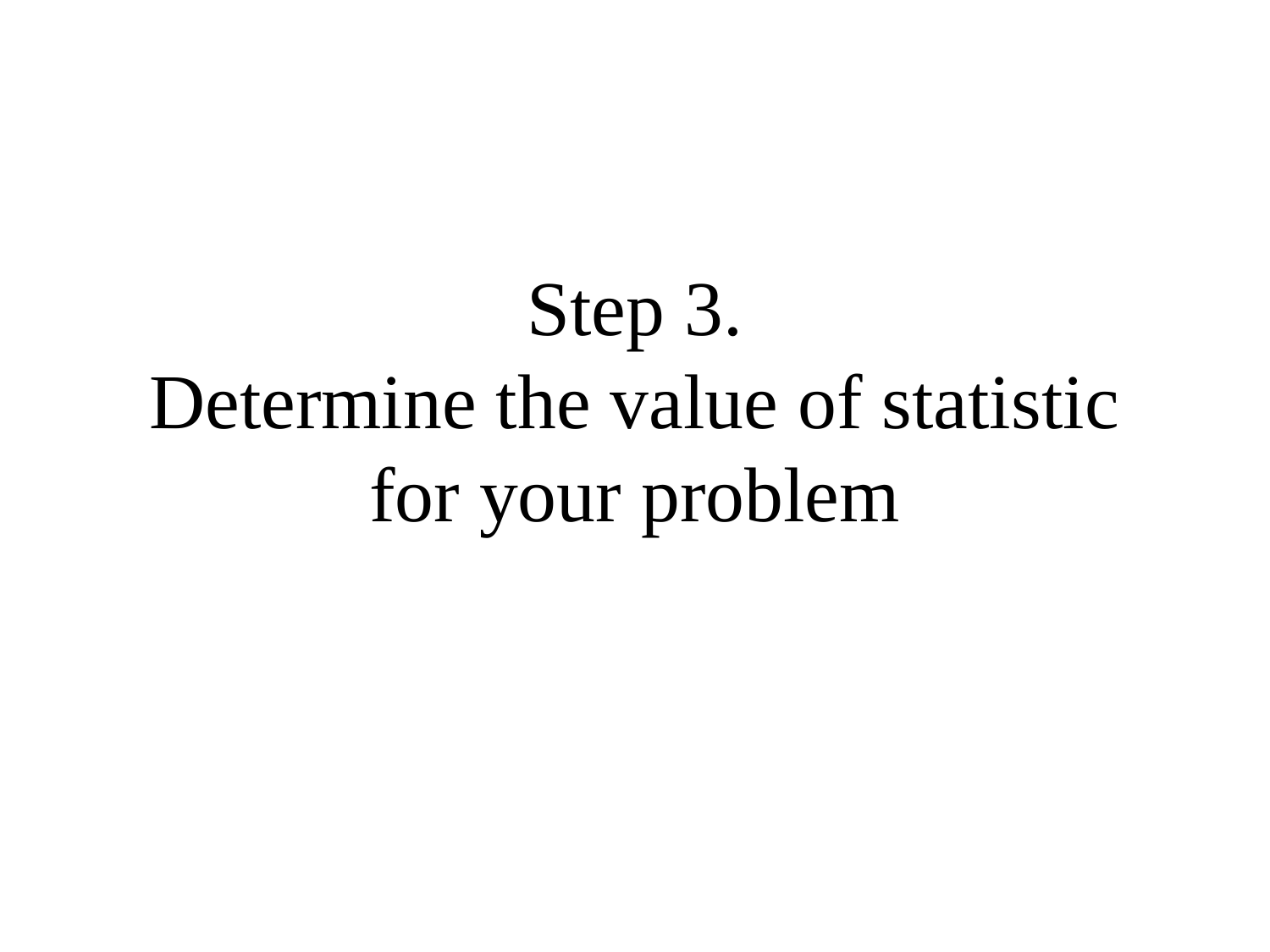

# Step 3. Determine the value of statistic for your problem